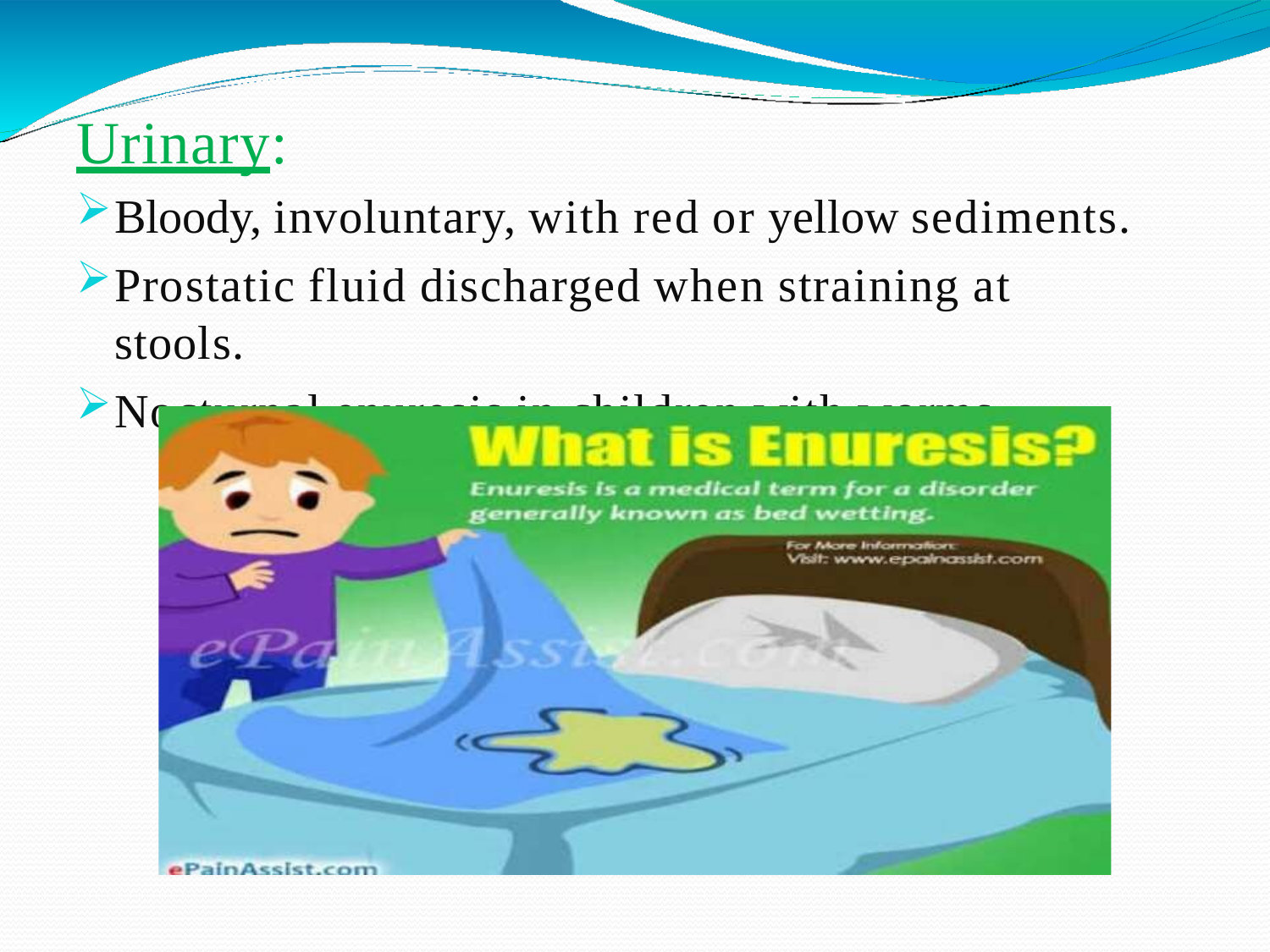

# Urinary:
Bloody, involuntary, with red or yellow sediments.
Prostatic fluid discharged when straining at stools.
Nocturnal enuresis in children with worms.